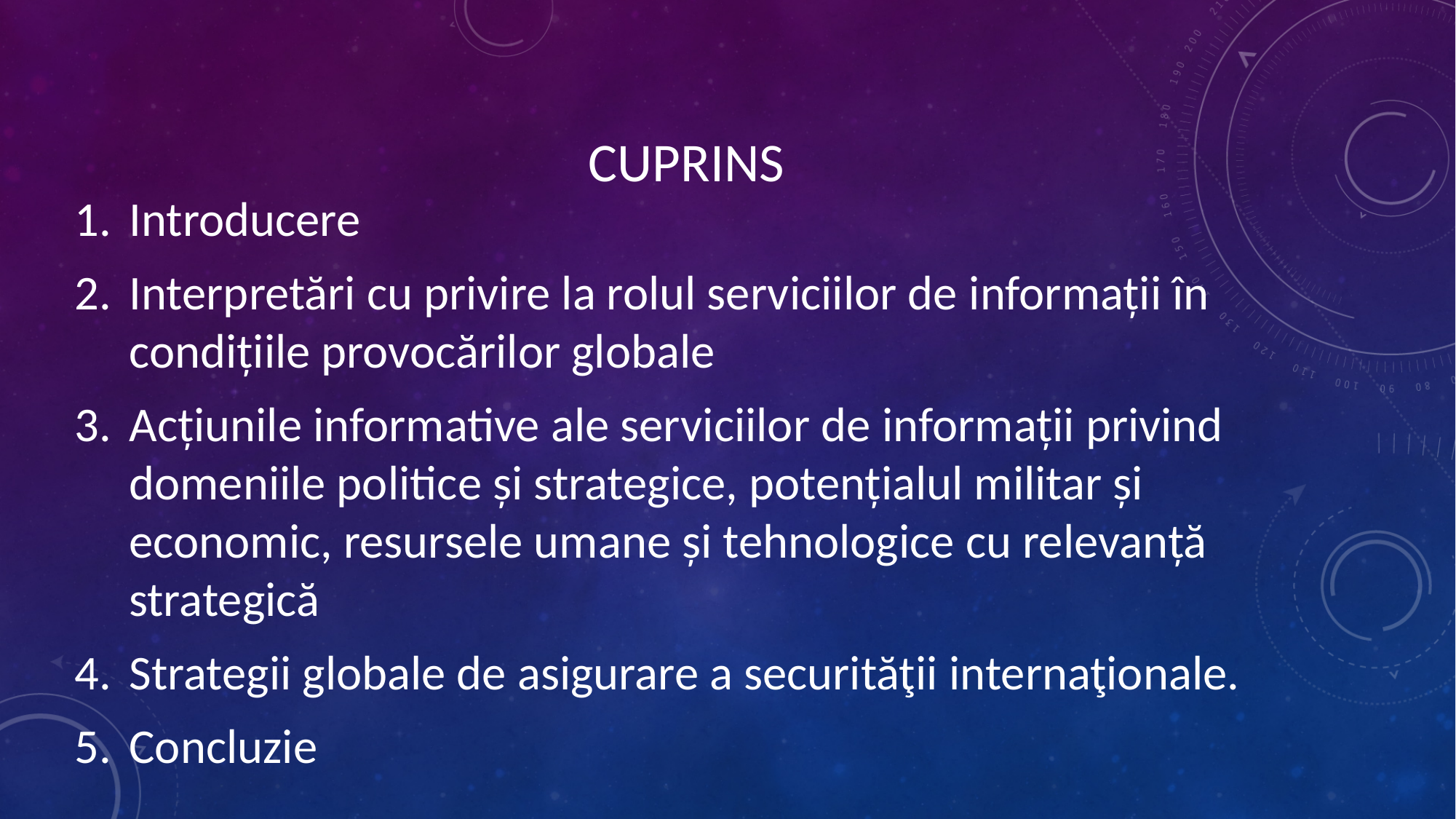

# Cuprins

Introducere
Interpretări cu privire la rolul serviciilor de informații în condițiile provocărilor globale
Acțiunile informative ale serviciilor de informații privind domeniile politice și strategice, potențialul militar și economic, resursele umane și tehnologice cu relevanță strategică
Strategii globale de asigurare a securităţii internaţionale.
Concluzie